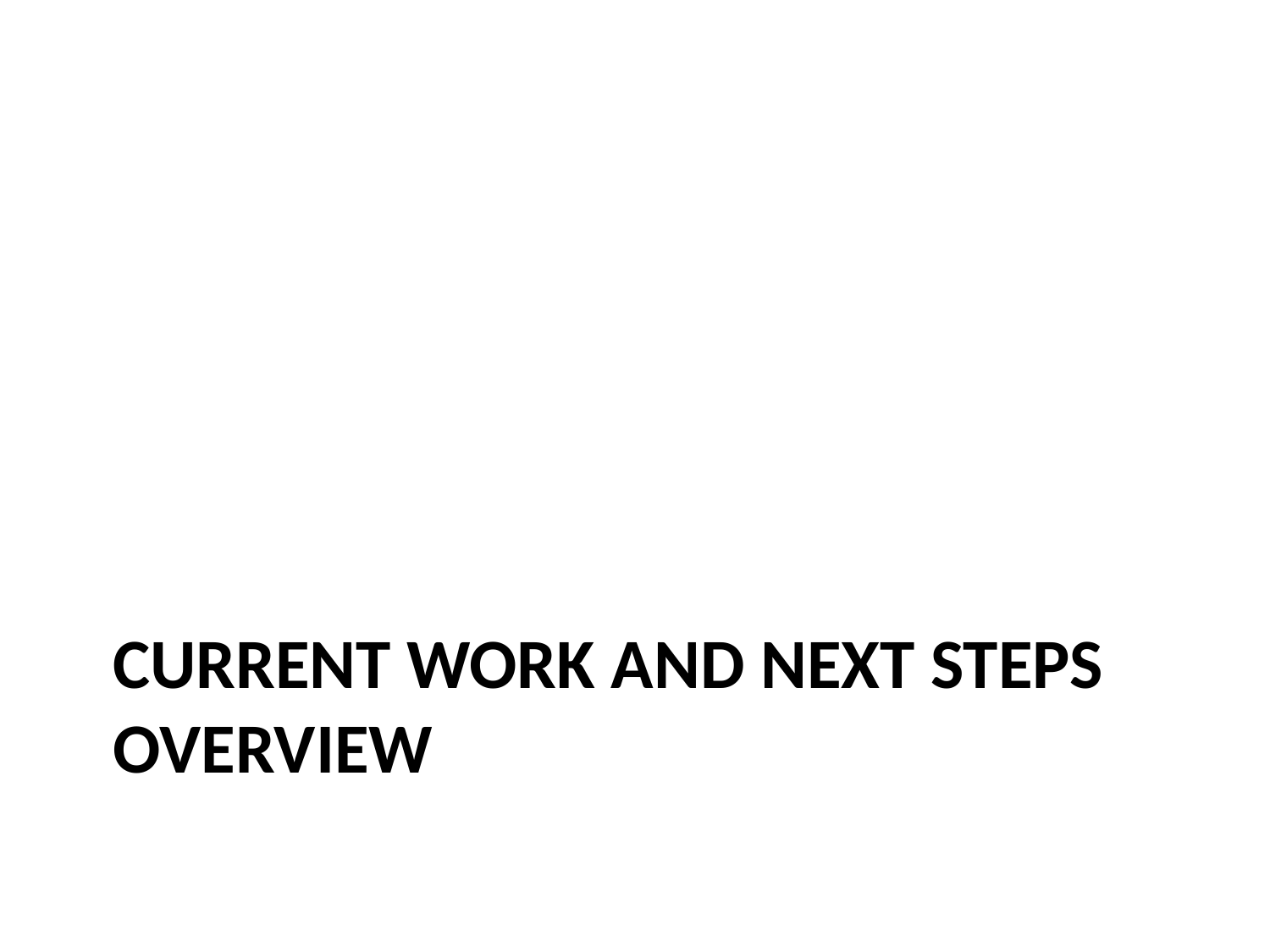

# Current work and next steps overview